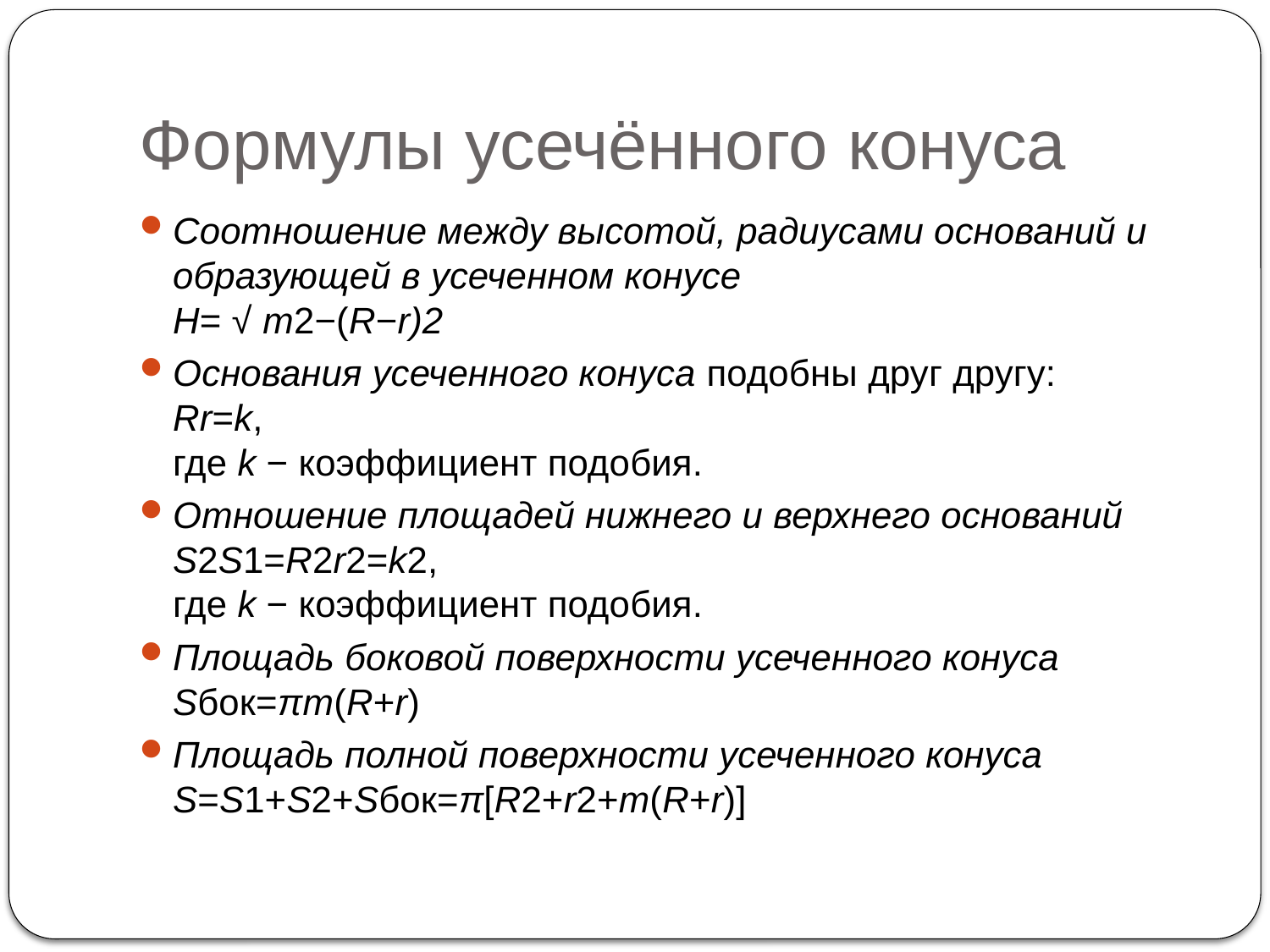

# Формулы усечённого конуса
Соотношение между высотой, радиусами оснований и образующей в усеченном конусе  
H= √ m2−(R−r)2
Основания усеченного конуса подобны друг другу:
Rr=k,
где k − коэффициент подобия.
Отношение площадей нижнего и верхнего оснований  
S2S1=R2r2=k2,
где k − коэффициент подобия.
Площадь боковой поверхности усеченного конуса  
Sбок=πm(R+r)
Площадь полной поверхности усеченного конуса  
S=S1+S2+Sбок=π[R2+r2+m(R+r)]